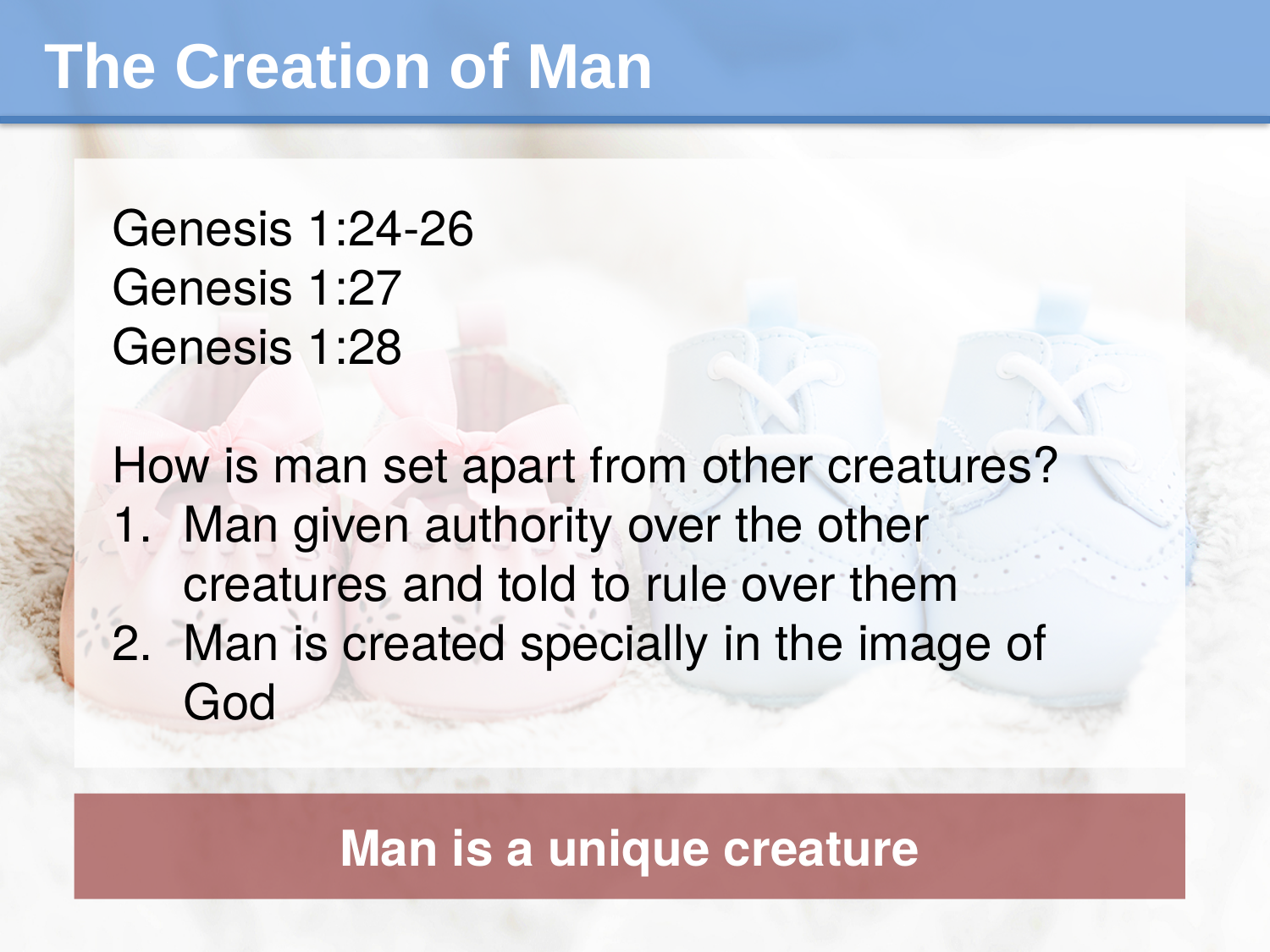

The Creation of Man

Genesis 1:24-26
Genesis 1:27
Genesis 1:28

How is man set apart from other creatures?
Man given authority over the other creatures and told to rule over them
Man is created specially in the image of God
Man is a unique creature